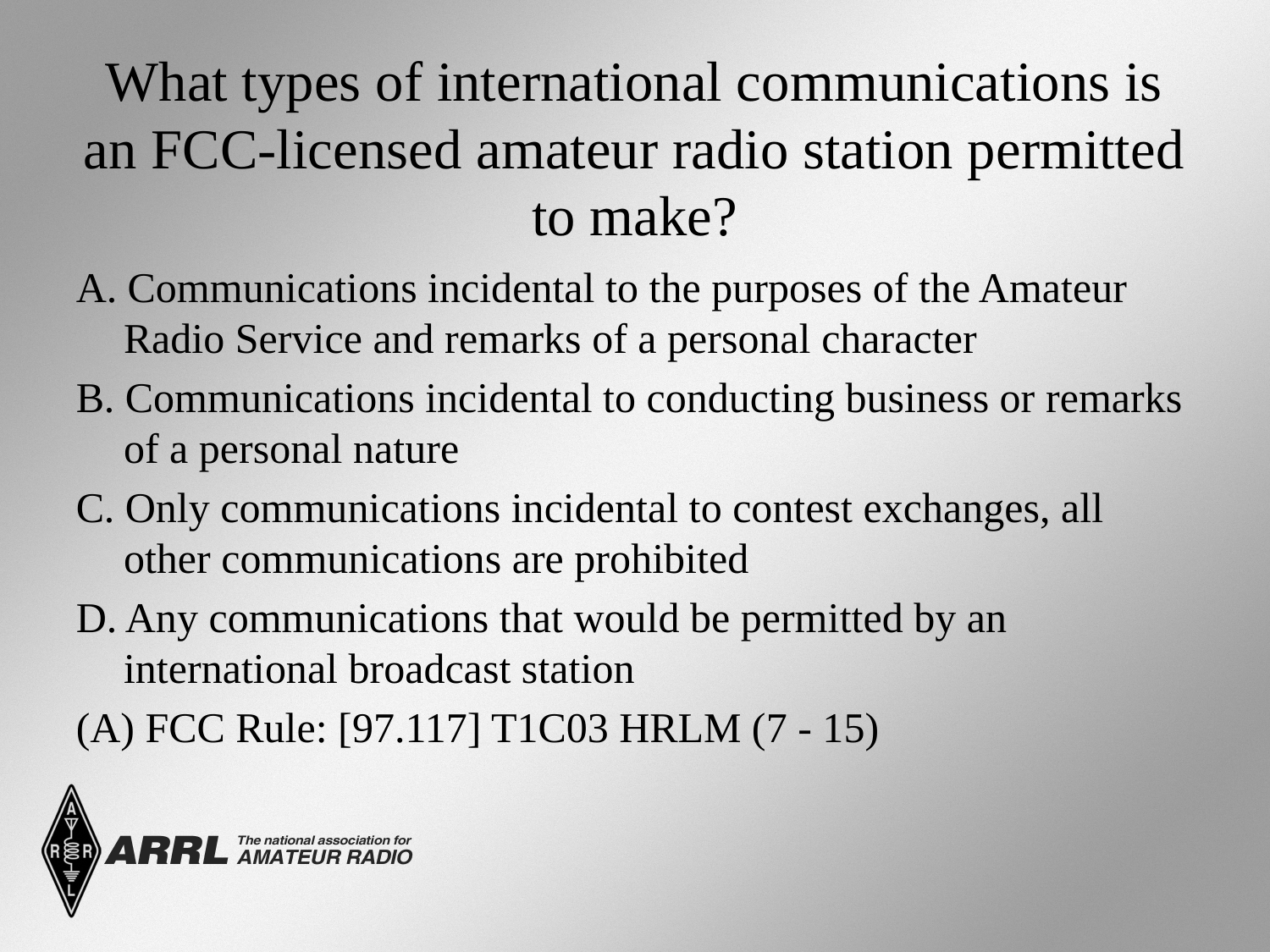

# What types of international communications is an FCC-licensed amateur radio station permitted to make?
A. Communications incidental to the purposes of the Amateur Radio Service and remarks of a personal character
B. Communications incidental to conducting business or remarks of a personal nature
C. Only communications incidental to contest exchanges, all other communications are prohibited
D. Any communications that would be permitted by an international broadcast station
(A) FCC Rule: [97.117] T1C03 HRLM (7 - 15)